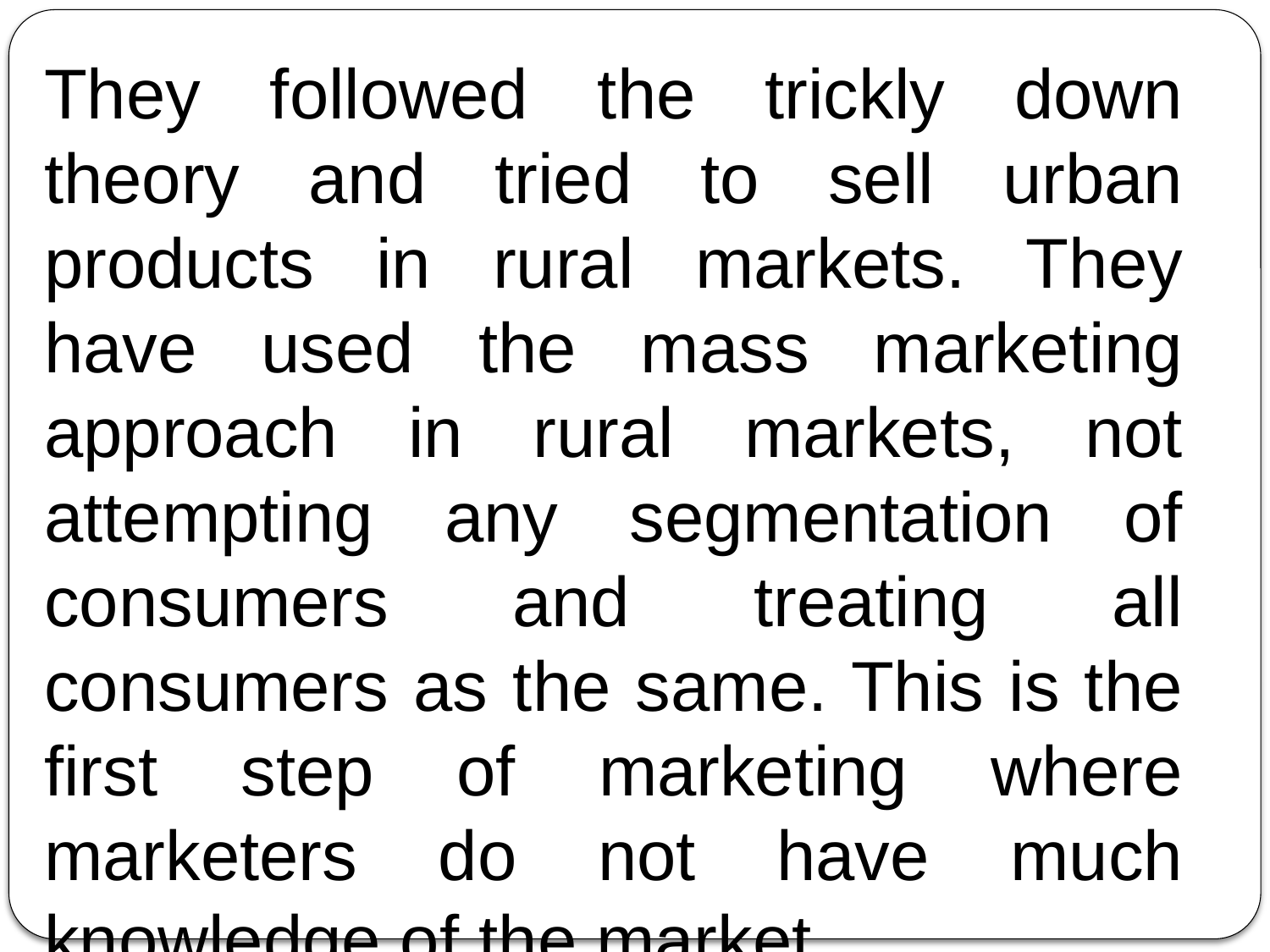

They followed the trickly down theory and tried to sell urban products in rural markets. They have used the mass marketing approach in rural markets, not attempting any segmentation of consumers and treating all consumers as the same. This is the first step of marketing where marketers do not have much knowledge of the market.